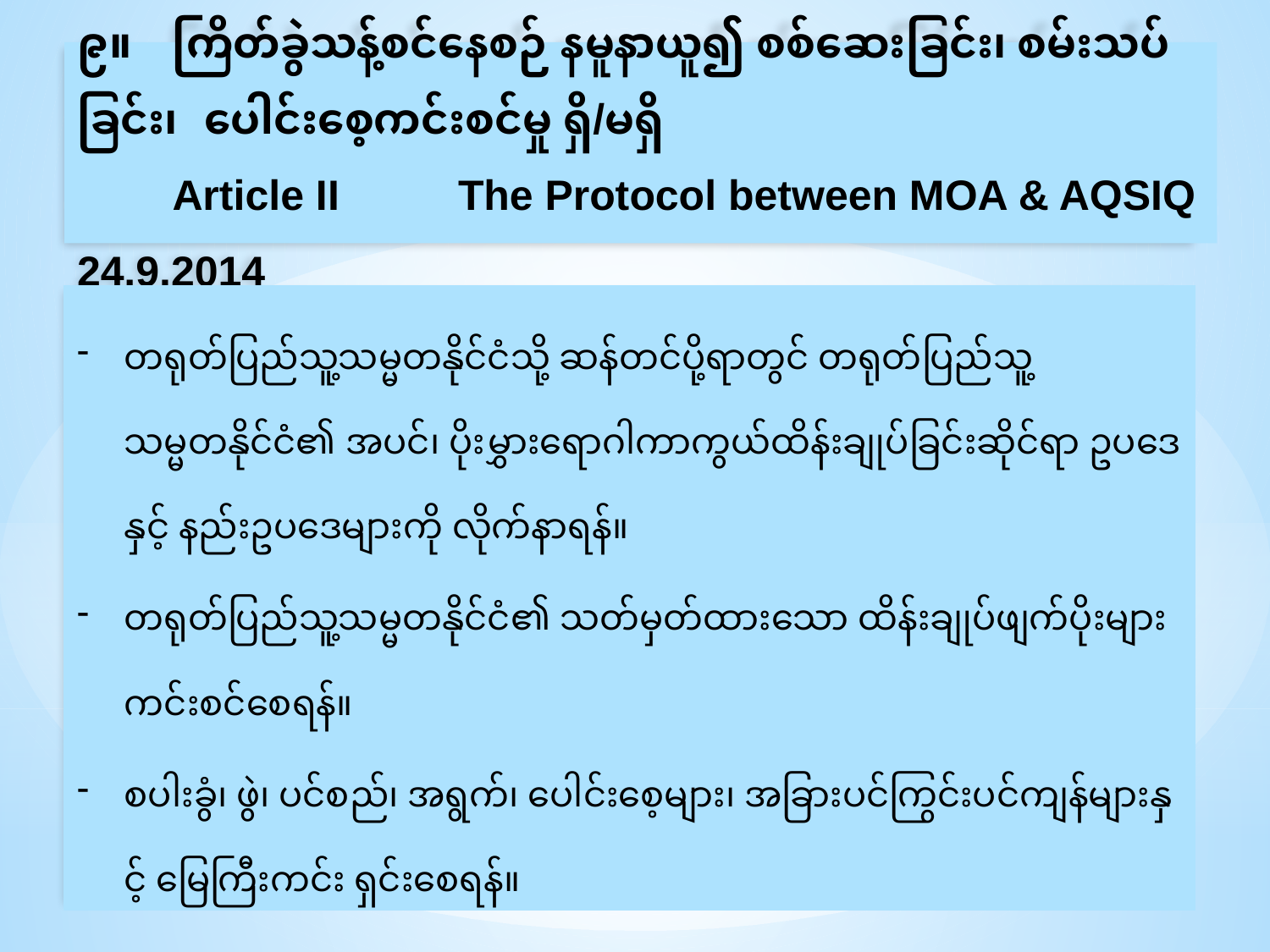

၉။ 	ကြိတ်ခွဲသန့်စင်နေစဉ် နမူနာယူ၍ စစ်ဆေးခြင်း၊ စမ်းသပ်ခြင်း၊ 	ပေါင်းစေ့ကင်းစင်မှု ရှိ/မရှိ
	Article II	The Protocol between MOA & AQSIQ 24.9.2014
တရုတ်ပြည်သူ့သမ္မတနိုင်ငံသို့ ဆန်တင်ပို့ရာတွင် တရုတ်ပြည်သူ့သမ္မတနိုင်ငံ၏ အပင်၊ ပိုးမွှားရောဂါကာကွယ်ထိန်းချုပ်ခြင်းဆိုင်ရာ ဥပဒေနှင့် နည်းဥပဒေများကို လိုက်နာရန်။
တရုတ်ပြည်သူ့သမ္မတနိုင်ငံ၏ သတ်မှတ်ထားသော ထိန်းချုပ်ဖျက်ပိုးများ ကင်းစင်စေရန်။
စပါးခွံ၊ ဖွဲ၊ ပင်စည်၊ အရွက်၊ ပေါင်းစေ့များ၊ အခြားပင်ကြွင်းပင်ကျန်များနှင့် မြေကြီးကင်း ရှင်းစေရန်။
39